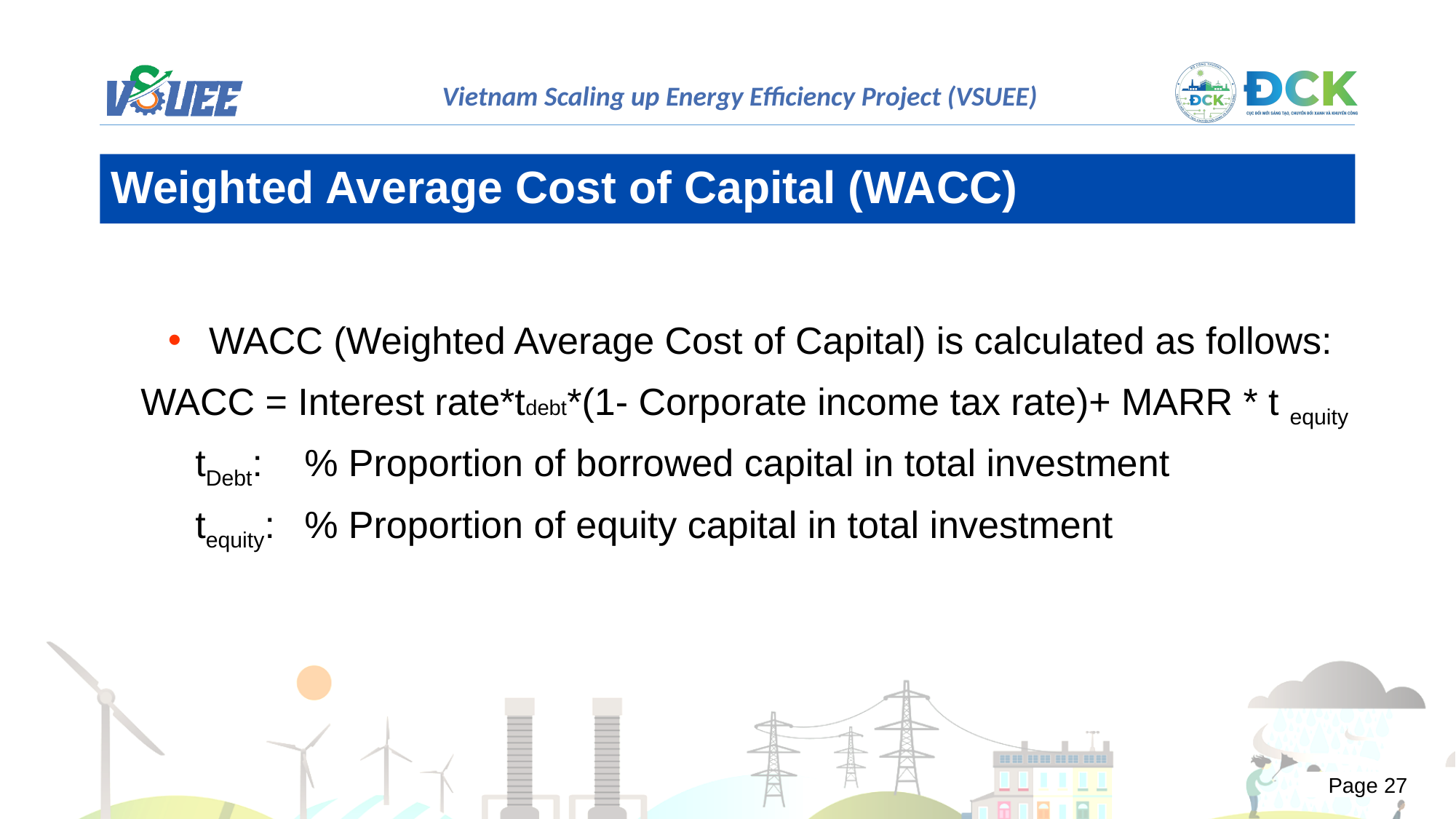

Weighted Average Cost of Capital (WACC)
WACC (Weighted Average Cost of Capital) is calculated as follows:
WACC = Interest rate*tdebt*(1- Corporate income tax rate)+ MARR * t equity
	tDebt: 	% Proportion of borrowed capital in total investment
	tequity:	% Proportion of equity capital in total investment

Page 27